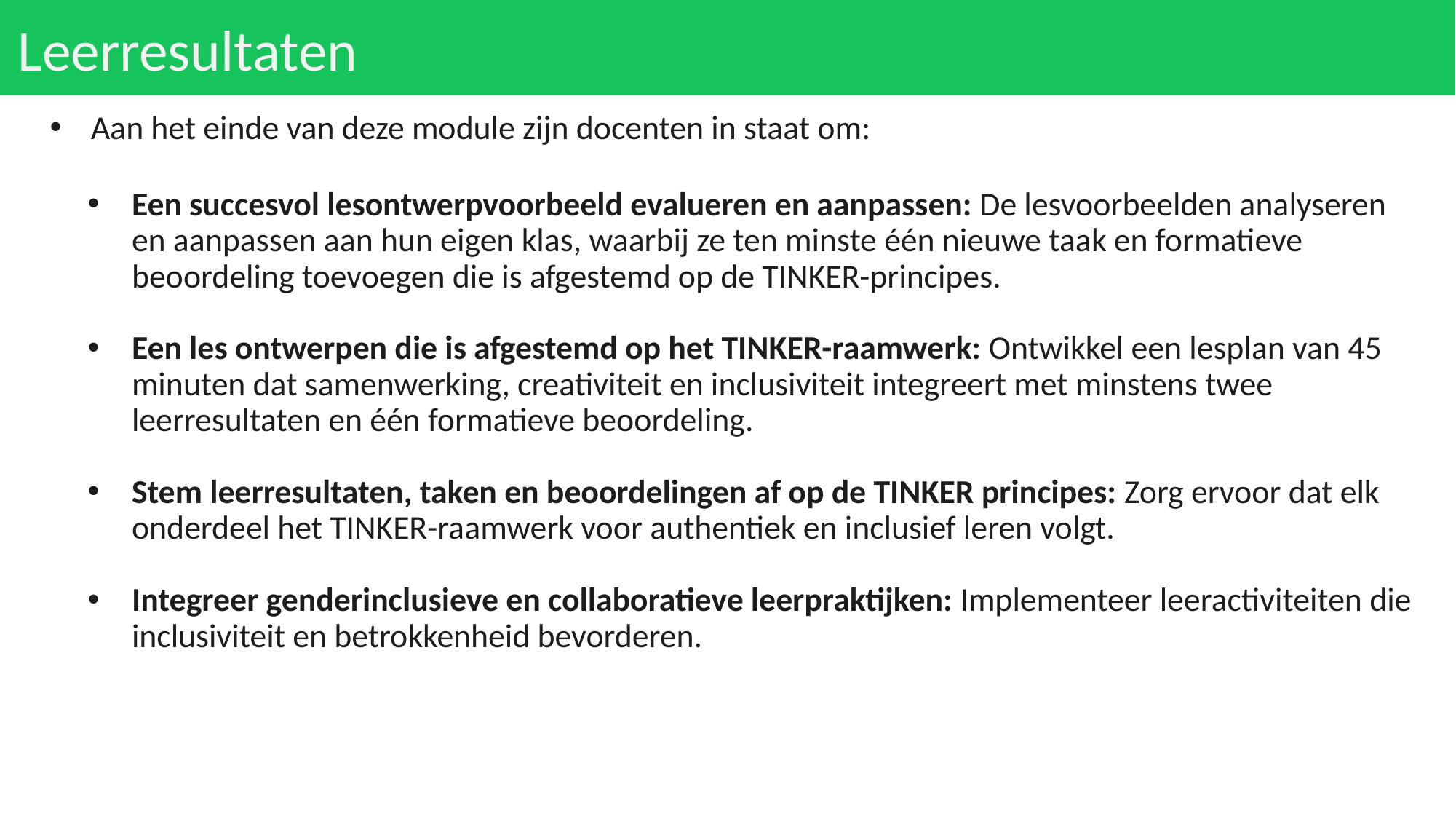

# Leerresultaten
Aan het einde van deze module zijn docenten in staat om:
Een succesvol lesontwerpvoorbeeld evalueren en aanpassen: De lesvoorbeelden analyseren en aanpassen aan hun eigen klas, waarbij ze ten minste één nieuwe taak en formatieve beoordeling toevoegen die is afgestemd op de TINKER-principes.
Een les ontwerpen die is afgestemd op het TINKER-raamwerk: Ontwikkel een lesplan van 45 minuten dat samenwerking, creativiteit en inclusiviteit integreert met minstens twee leerresultaten en één formatieve beoordeling.
Stem leerresultaten, taken en beoordelingen af op de TINKER principes: Zorg ervoor dat elk onderdeel het TINKER-raamwerk voor authentiek en inclusief leren volgt.
Integreer genderinclusieve en collaboratieve leerpraktijken: Implementeer leeractiviteiten die inclusiviteit en betrokkenheid bevorderen.